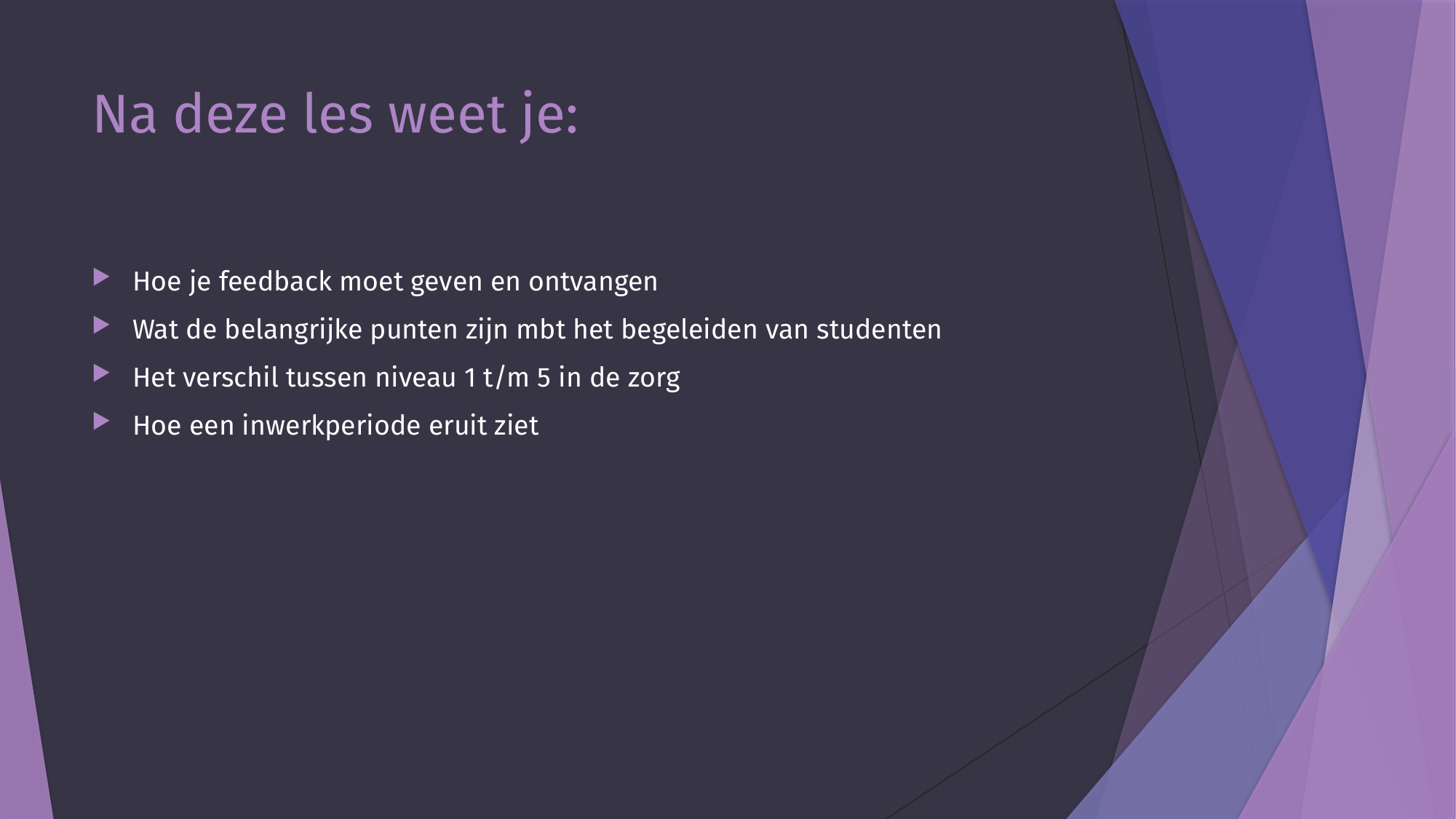

# Na deze les weet je:
Hoe je feedback moet geven en ontvangen
Wat de belangrijke punten zijn mbt het begeleiden van studenten
Het verschil tussen niveau 1 t/m 5 in de zorg
Hoe een inwerkperiode eruit ziet